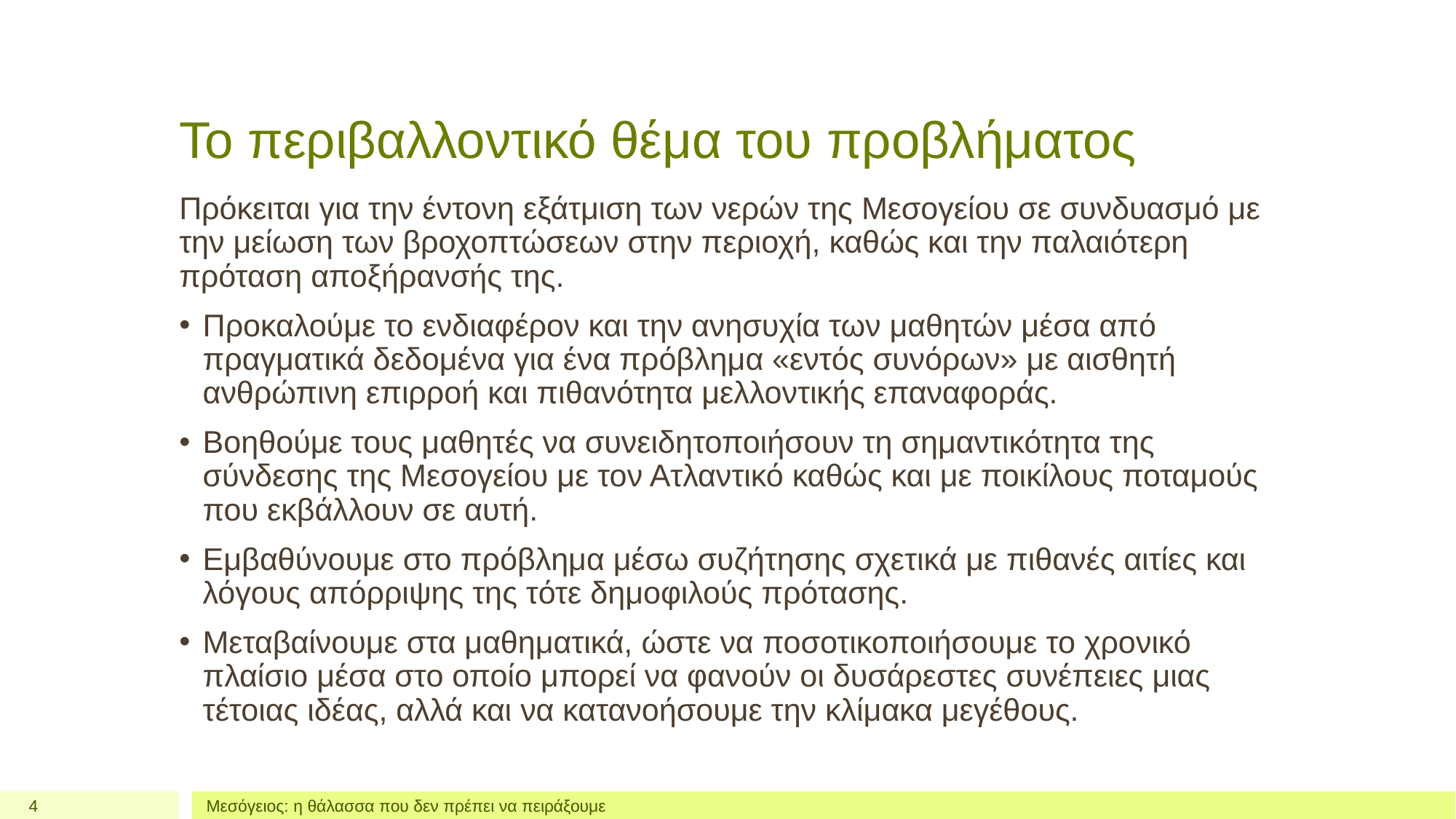

# Το περιβαλλοντικό θέμα του προβλήματος
Πρόκειται για την έντονη εξάτμιση των νερών της Μεσογείου σε συνδυασμό με την μείωση των βροχοπτώσεων στην περιοχή, καθώς και την παλαιότερη πρόταση αποξήρανσής της.
Προκαλούμε το ενδιαφέρον και την ανησυχία των μαθητών μέσα από πραγματικά δεδομένα για ένα πρόβλημα «εντός συνόρων» με αισθητή ανθρώπινη επιρροή και πιθανότητα μελλοντικής επαναφοράς.
Βοηθούμε τους μαθητές να συνειδητοποιήσουν τη σημαντικότητα της σύνδεσης της Μεσογείου με τον Ατλαντικό καθώς και με ποικίλους ποταμούς που εκβάλλουν σε αυτή.
Εμβαθύνουμε στο πρόβλημα μέσω συζήτησης σχετικά με πιθανές αιτίες και λόγους απόρριψης της τότε δημοφιλούς πρότασης.
Μεταβαίνουμε στα μαθηματικά, ώστε να ποσοτικοποιήσουμε το χρονικό πλαίσιο μέσα στο οποίο μπορεί να φανούν οι δυσάρεστες συνέπειες μιας τέτοιας ιδέας, αλλά και να κατανοήσουμε την κλίμακα μεγέθους.
4
Μεσόγειος: η θάλασσα που δεν πρέπει να πειράξουμε